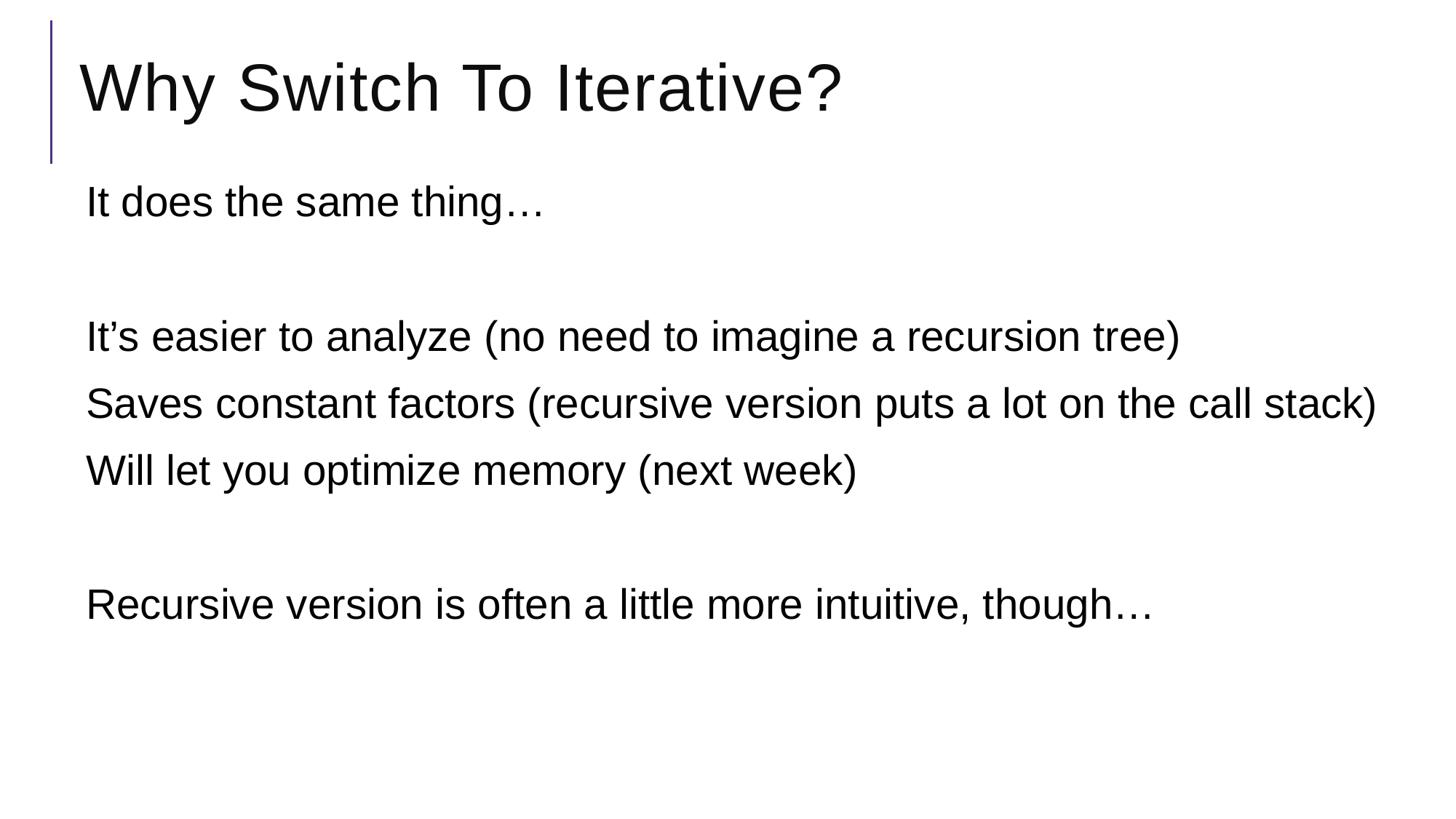

# Why Switch To Iterative?
It does the same thing…

It’s easier to analyze (no need to imagine a recursion tree)
Saves constant factors (recursive version puts a lot on the call stack)
Will let you optimize memory (next week)

Recursive version is often a little more intuitive, though…